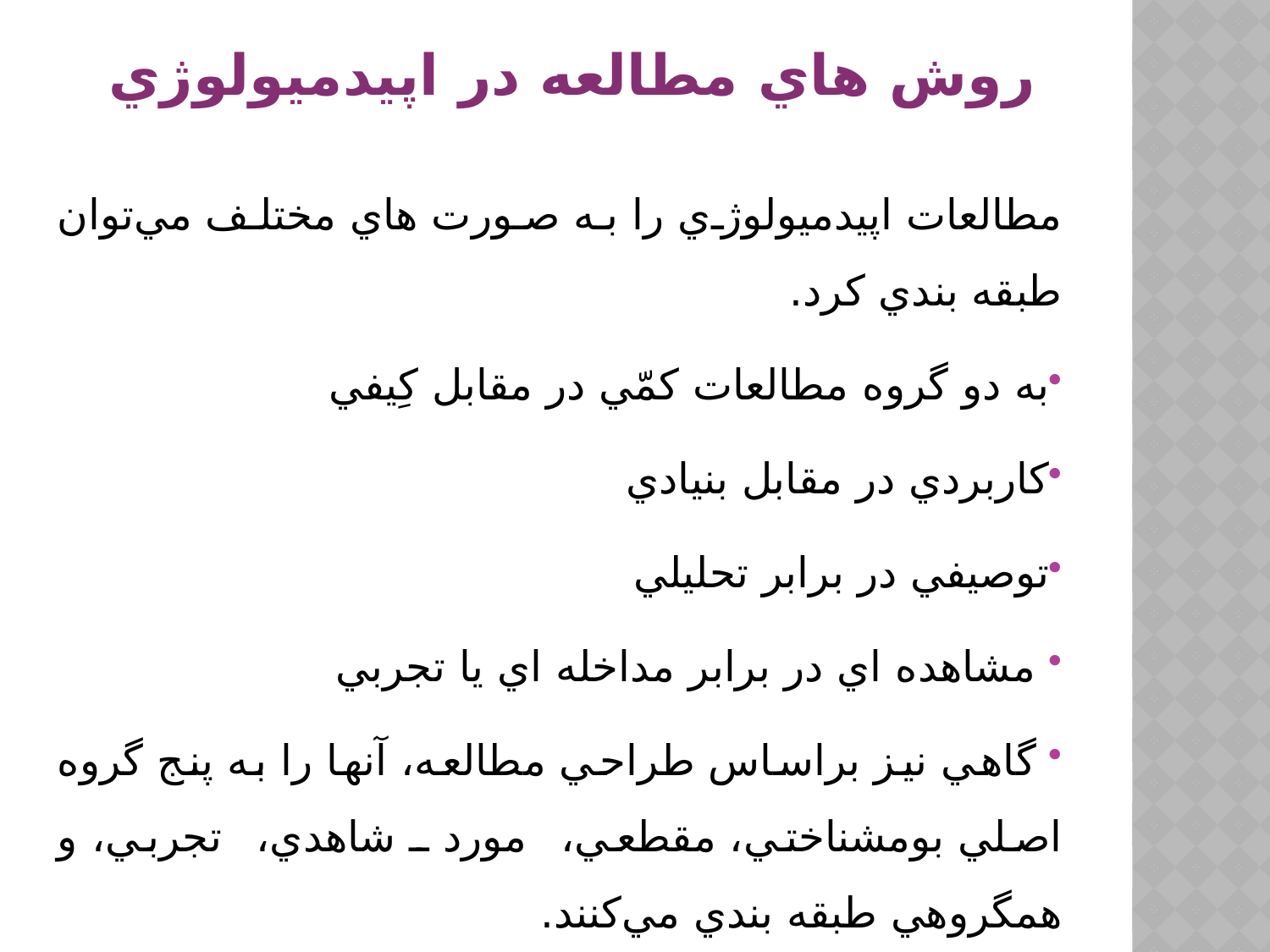

# روش هاي مطالعه در اپيدميولوژي
مطالعات اپيدميولوژي را به صورت هاي مختلف مي‌توان طبقه بندي كرد.
به دو گروه مطالعات كمّي در مقابل كِيفي
كاربردي در مقابل بنيادي
توصيفي در برابر تحليلي
 مشاهده اي در برابر مداخله اي يا تجربي
 گاهي نيز براساس طراحي مطالعه، آنها را به پنج گروه اصلي بومشناختي، مقطعي،  مورد ـ شاهدي،  تجربي، و همگروهي طبقه بندي مي‌كنند.